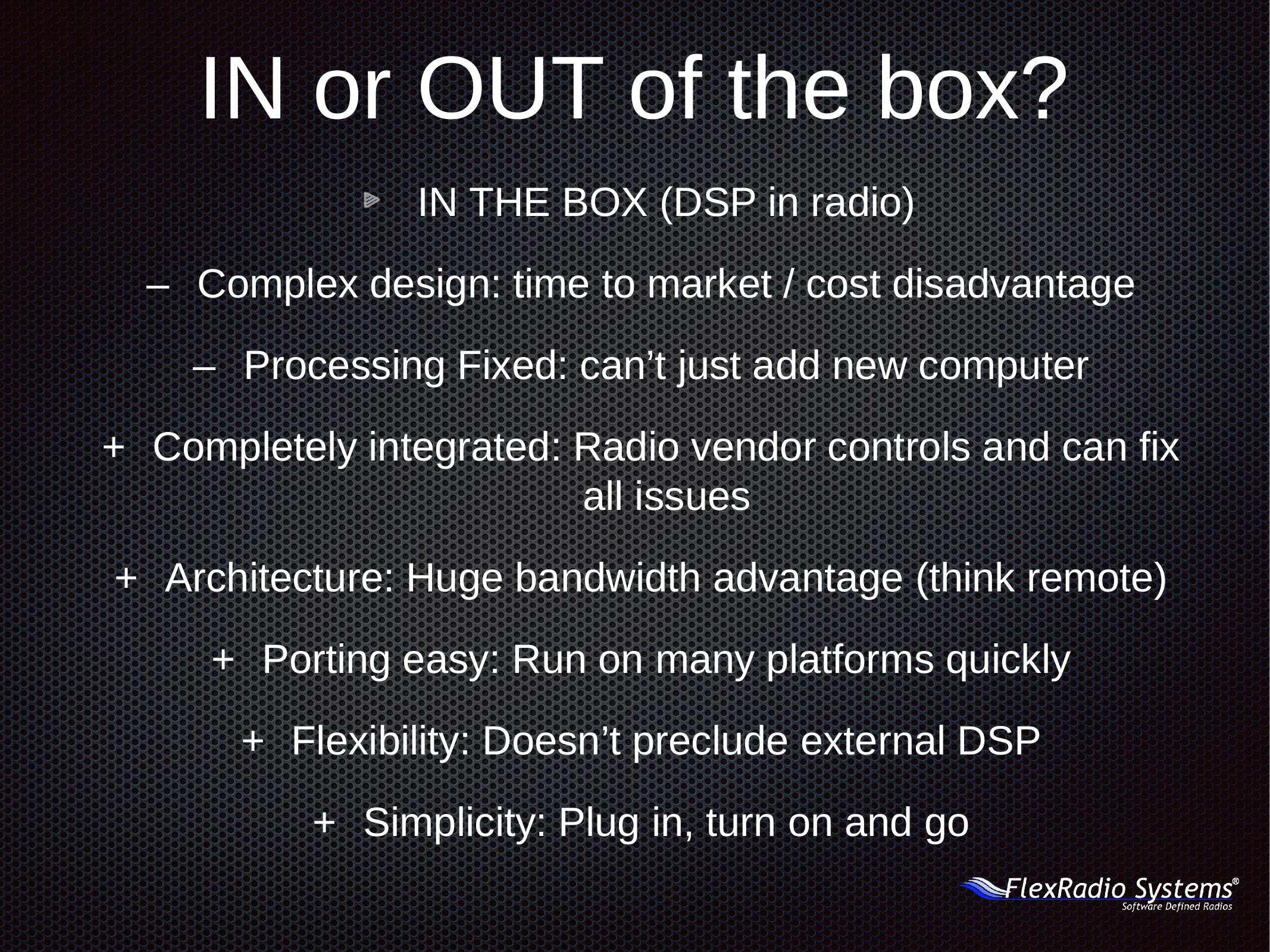

IN or OUT of the box?
 IN THE BOX (DSP in radio)
–	Complex design: time to market / cost disadvantage
–	Processing Fixed: can’t just add new computer
+	Completely integrated: Radio vendor controls and can fix all issues
+	Architecture: Huge bandwidth advantage (think remote)
+	Porting easy: Run on many platforms quickly
+	Flexibility: Doesn’t preclude external DSP
+	Simplicity: Plug in, turn on and go

 IN THE BOX
+	: best signal clarity
+	n-Receivers, n-Panadapters and varying widths
see more bands, more receivers
+	Extremely high dynamic range: operate in worst conditions
+	Extreme flexibility through reprogrammability (ultimate SDR): future benefits
–	Technically challenging to design